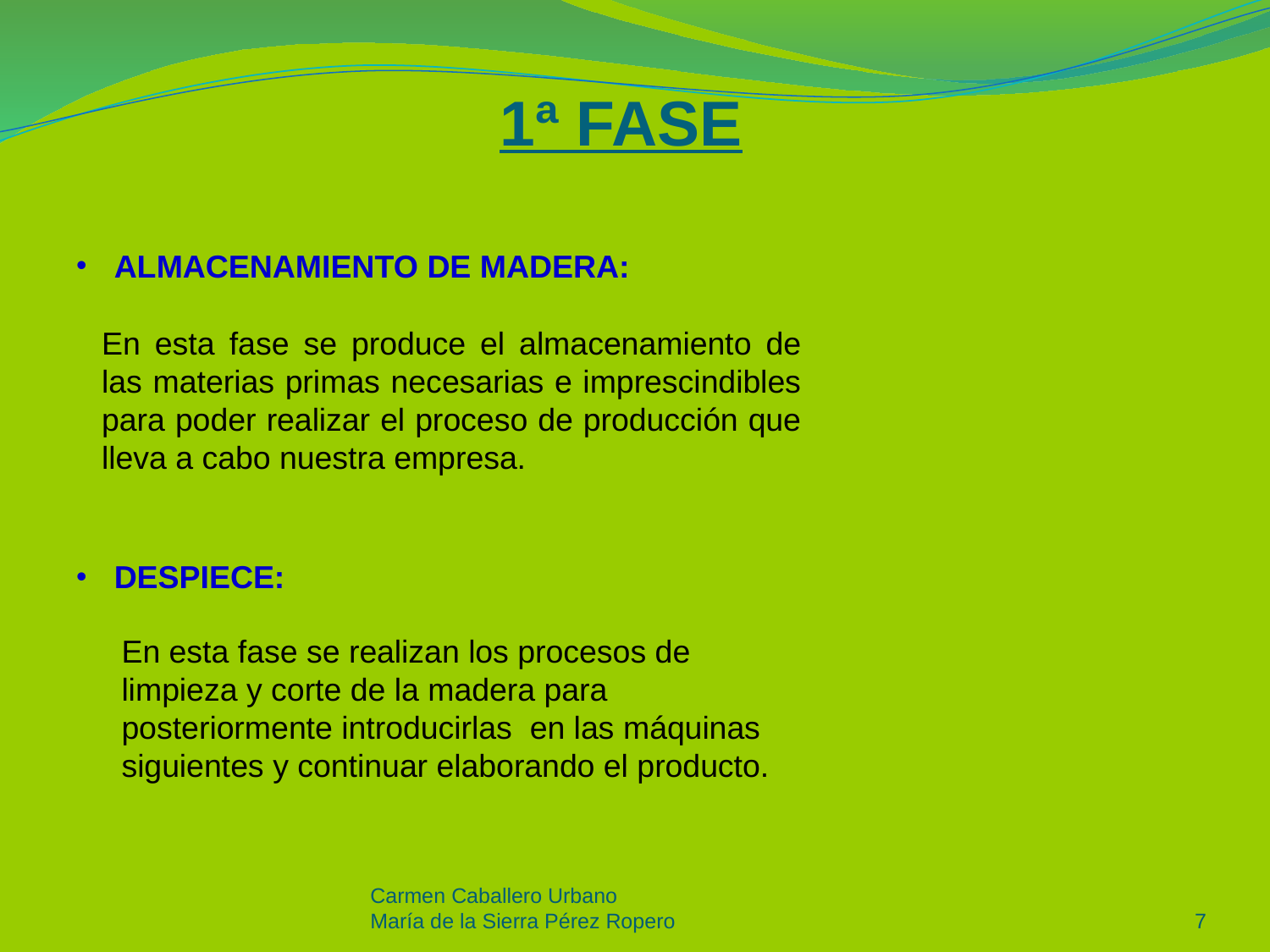

# 1ª FASE

ALMACENAMIENTO DE MADERA:

DESPIECE:

En esta fase se produce el almacenamiento de las materias primas necesarias e imprescindibles para poder realizar el proceso de producción que lleva a cabo nuestra empresa.
En esta fase se realizan los procesos de limpieza y corte de la madera para posteriormente introducirlas  en las máquinas siguientes y continuar elaborando el producto.
Carmen Caballero Urbano
María de la Sierra Pérez Ropero
7